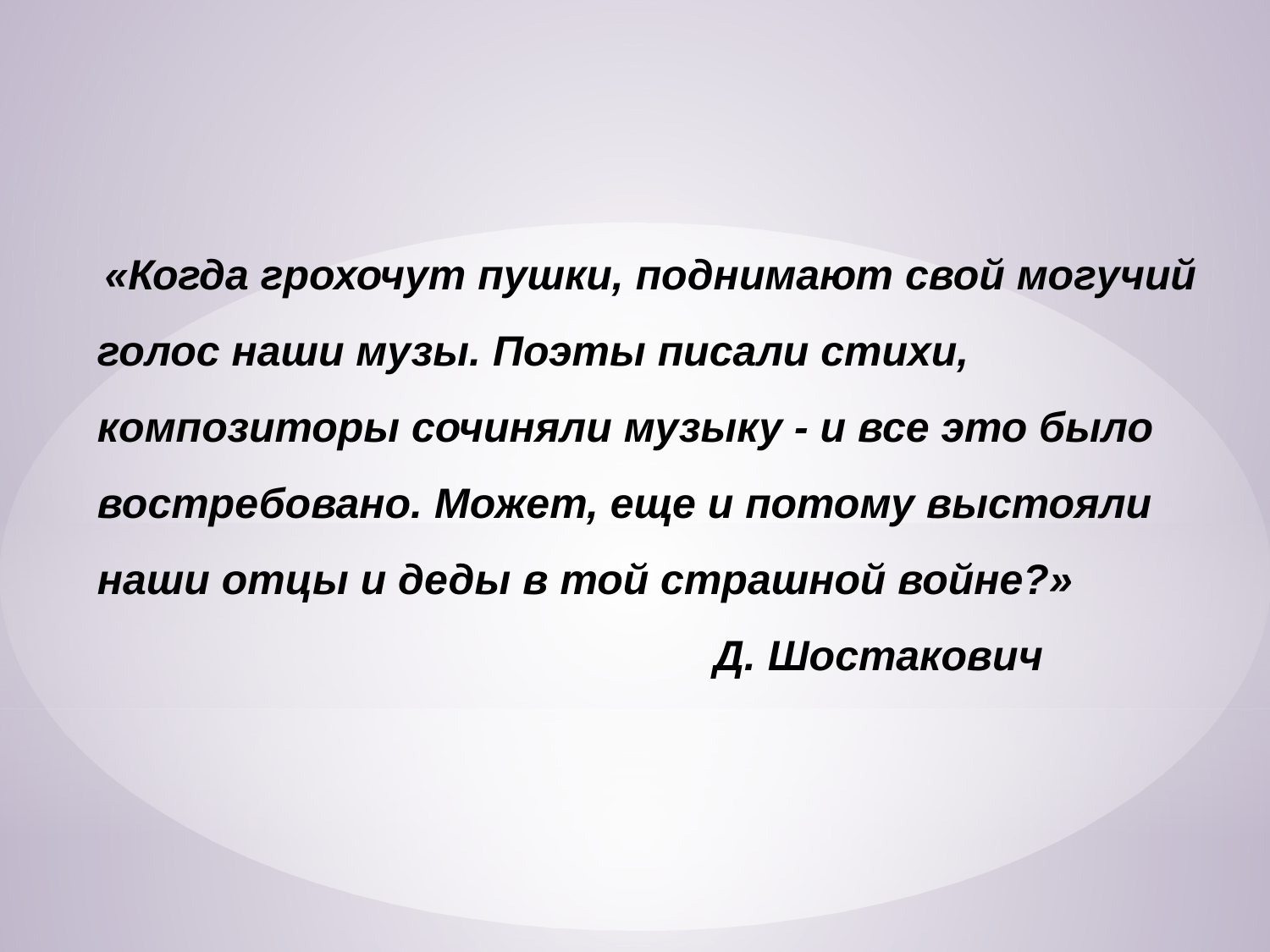

«Когда грохочут пушки, поднимают свой могучий голос наши музы. Поэты писали стихи, композиторы сочиняли музыку - и все это было востребовано. Может, еще и потому выстояли наши отцы и деды в той страшной войне?»
                                                    Д. Шостакович